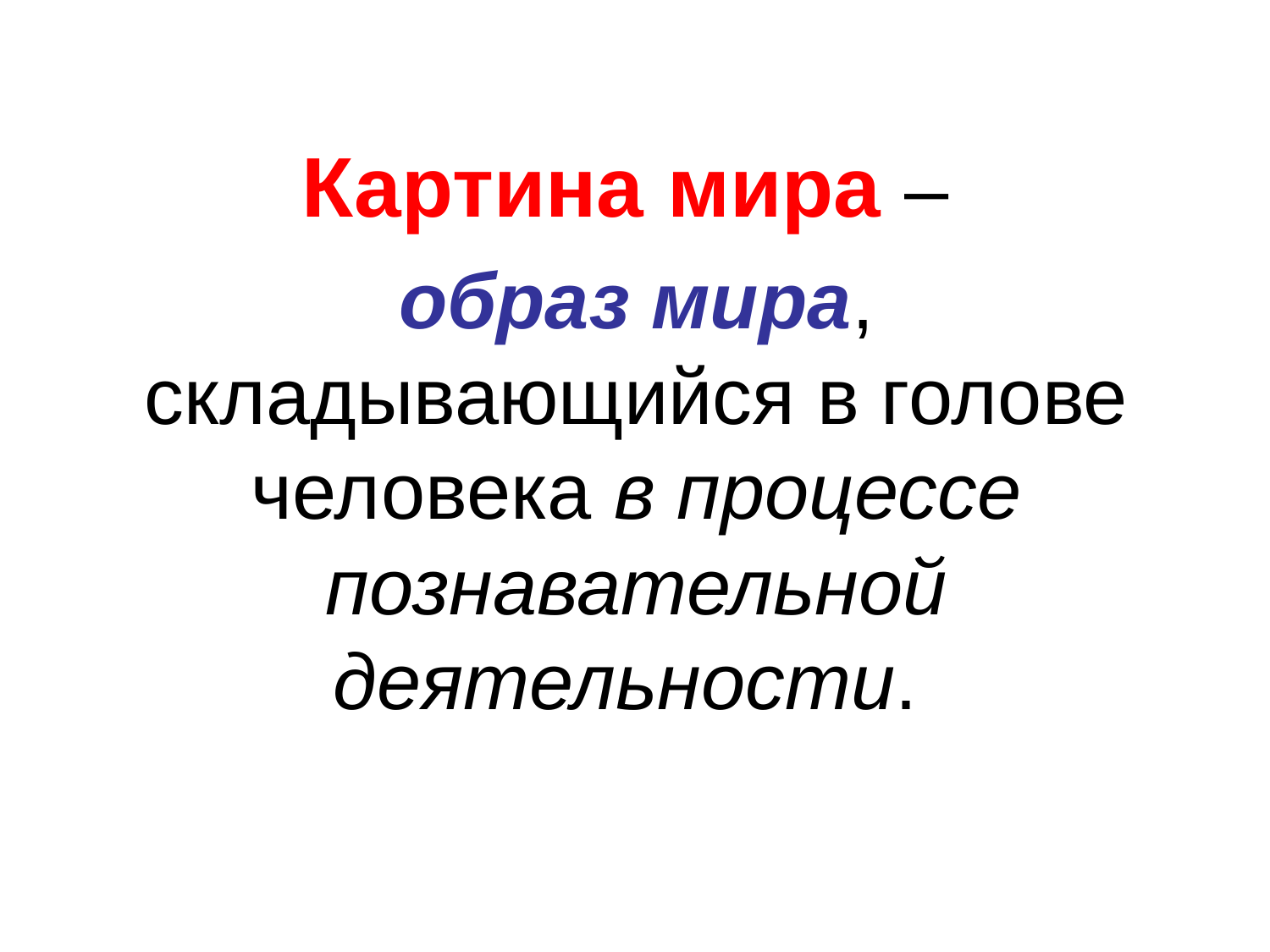

Картина мира –
образ мира, складывающийся в голове человека в процессе познавательной деятельности.